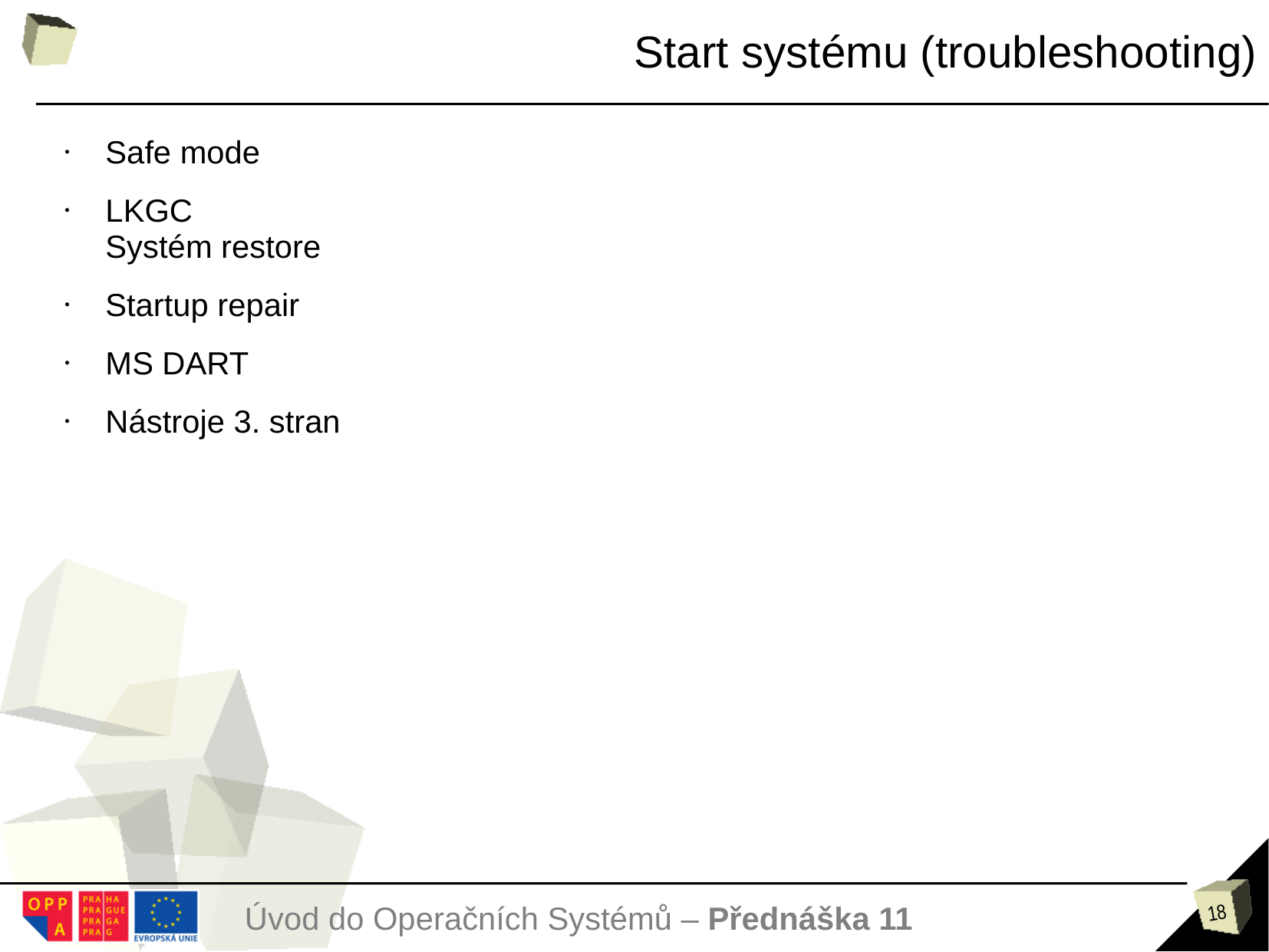

# Orientace
Start systému (troubleshooting)

Safe mode
LKGC
Systém restore
Startup repair
MS DART
Nástroje 3. stran